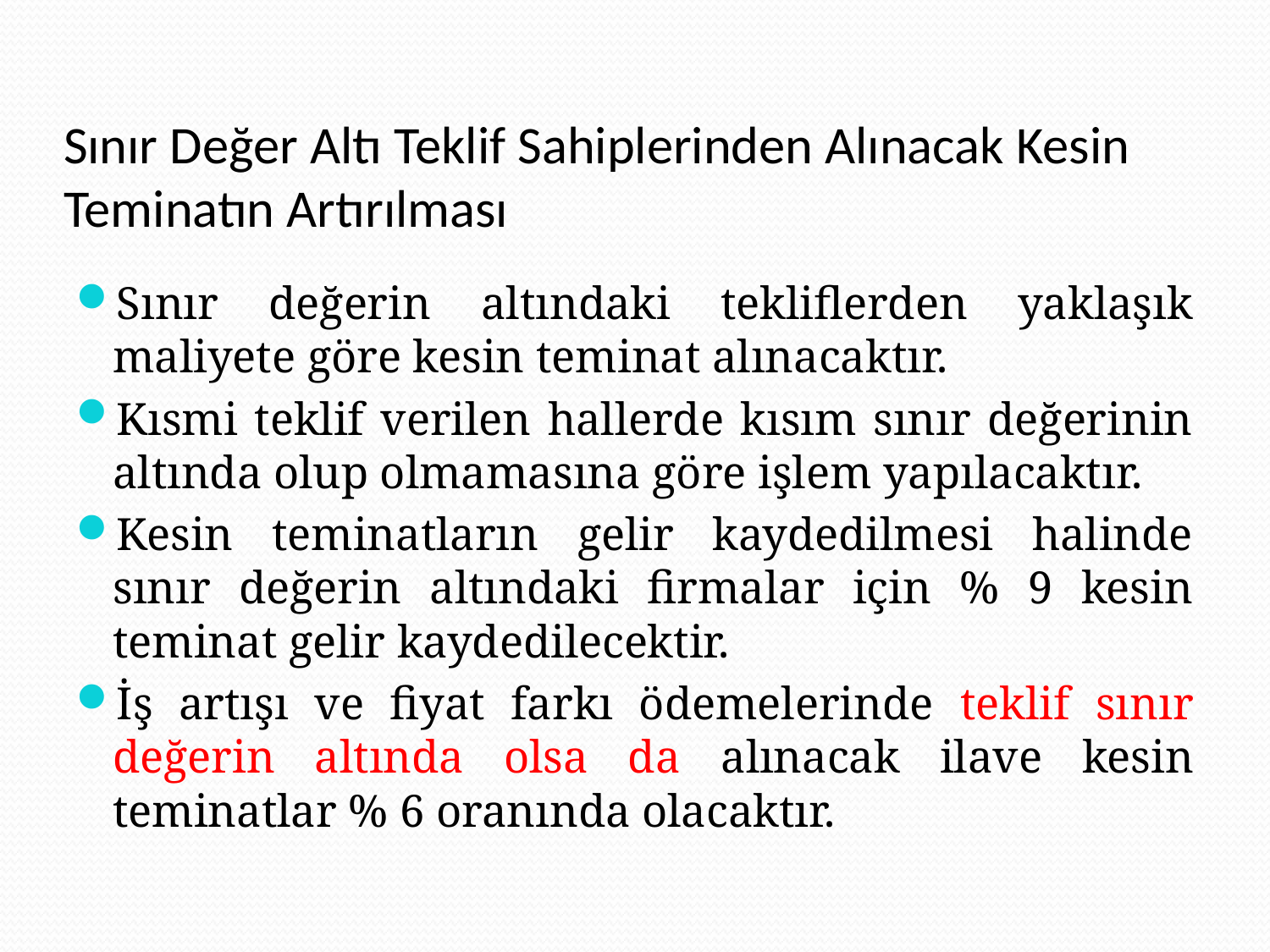

# Sınır Değer Altı Teklif Sahiplerinden Alınacak Kesin Teminatın Artırılması
Sınır değerin altındaki tekliflerden yaklaşık maliyete göre kesin teminat alınacaktır.
Kısmi teklif verilen hallerde kısım sınır değerinin altında olup olmamasına göre işlem yapılacaktır.
Kesin teminatların gelir kaydedilmesi halinde sınır değerin altındaki firmalar için % 9 kesin teminat gelir kaydedilecektir.
İş artışı ve fiyat farkı ödemelerinde teklif sınır değerin altında olsa da alınacak ilave kesin teminatlar % 6 oranında olacaktır.